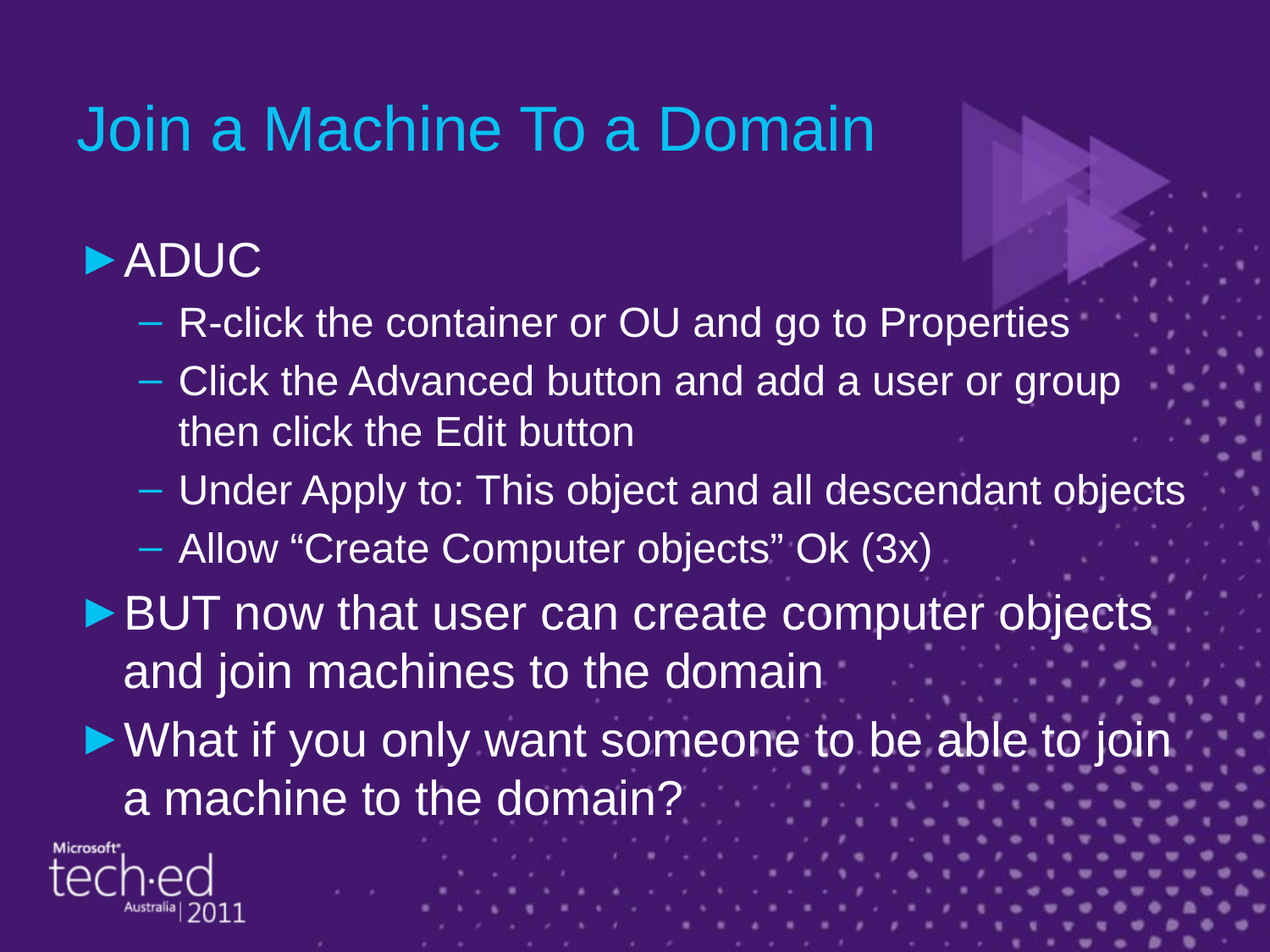

# Join a Machine To a Domain
ADUC
R-click the container or OU and go to Properties
Click the Advanced button and add a user or group then click the Edit button
Under Apply to: This object and all descendant objects
Allow “Create Computer objects” Ok (3x)
BUT now that user can create computer objects and join machines to the domain
What if you only want someone to be able to join a machine to the domain?